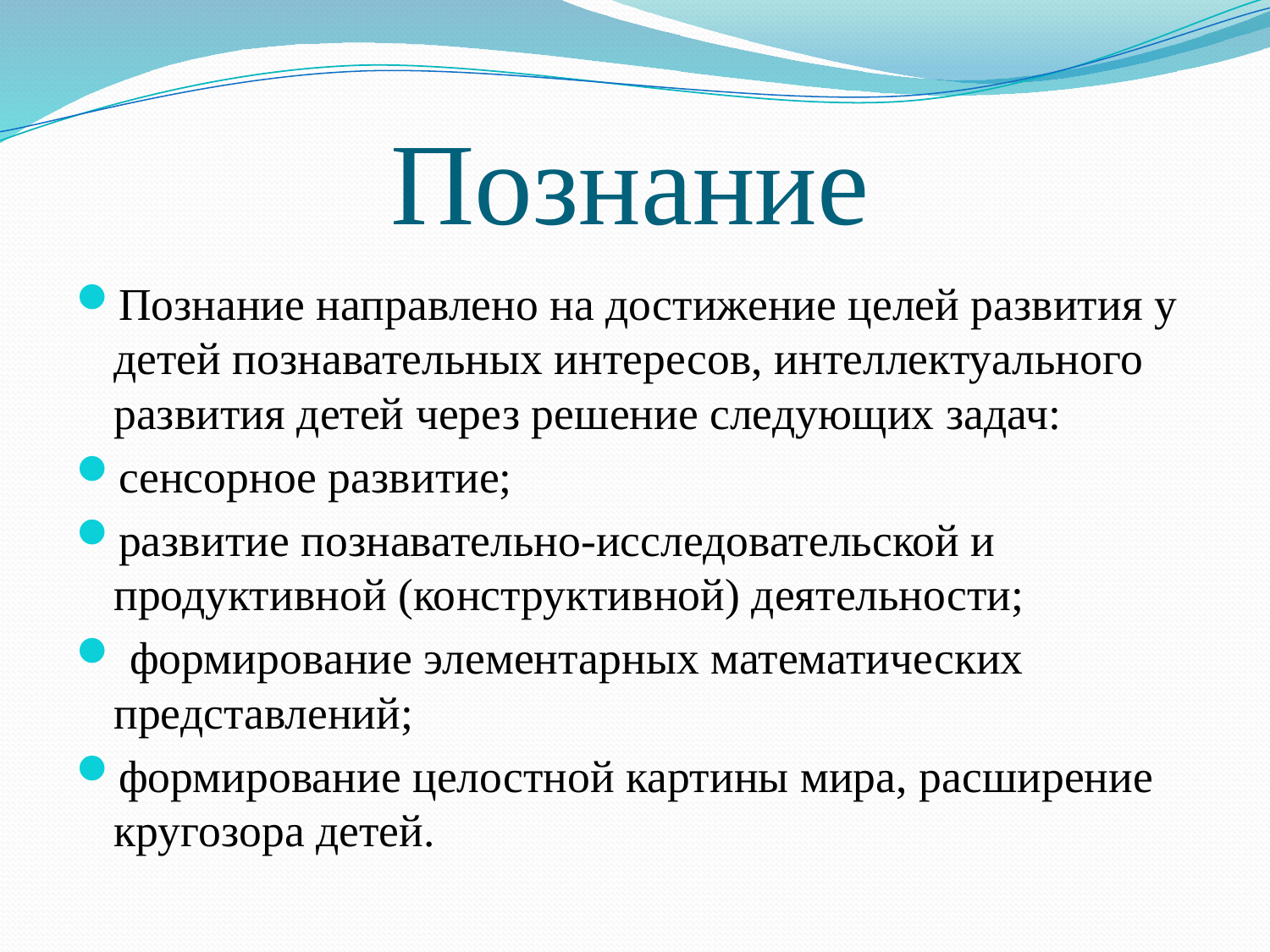

# Познание
Познание направлено на достижение целей развития у детей познавательных интересов, интеллектуального развития детей через решение следующих задач:
сенсорное развитие;
развитие познавательно-исследовательской и продуктивной (конструктивной) деятельности;
 формирование элементарных математических представлений;
формирование целостной картины мира, расширение кругозора детей.